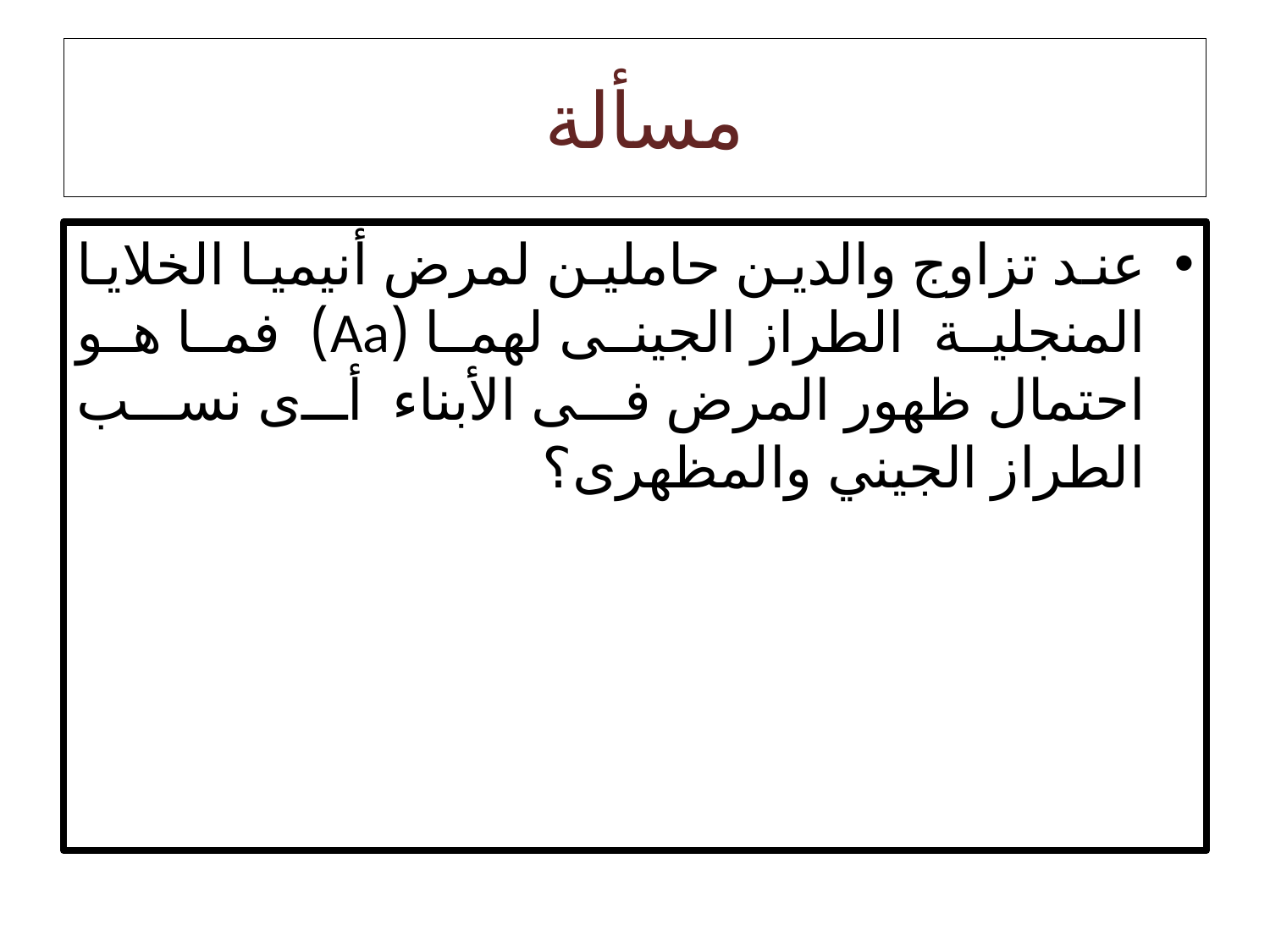

# مسألة
عند تزاوج والدين حاملين لمرض أنيميا الخلايا المنجلية  الطراز الجينى لهما (Aa)  فما هو احتمال ظهور المرض فى الأبناء  أى نسب الطراز الجيني والمظهرى؟